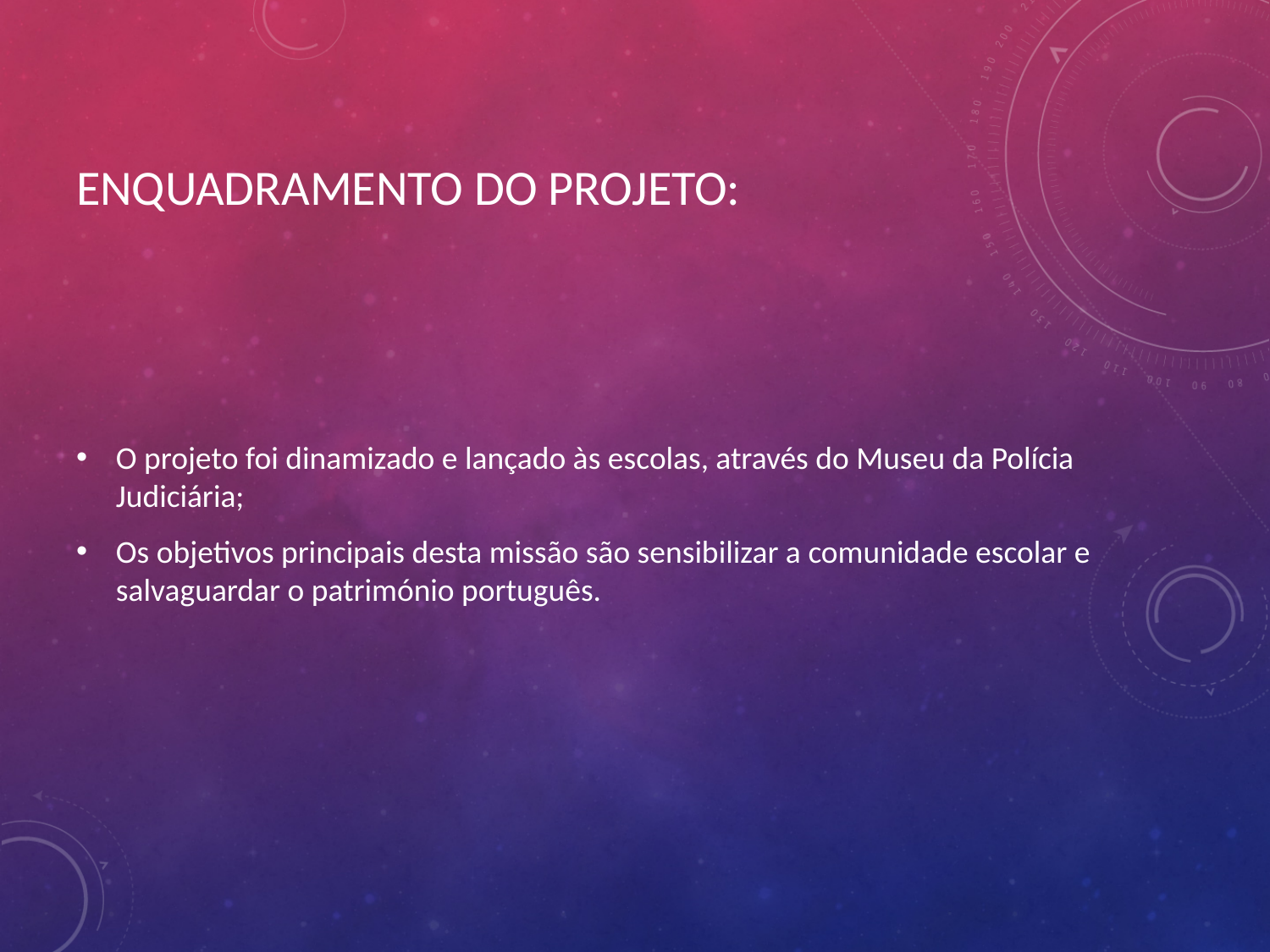

# Enquadramento do projeto:
O projeto foi dinamizado e lançado às escolas, através do Museu da Polícia Judiciária;
Os objetivos principais desta missão são sensibilizar a comunidade escolar e salvaguardar o património português.